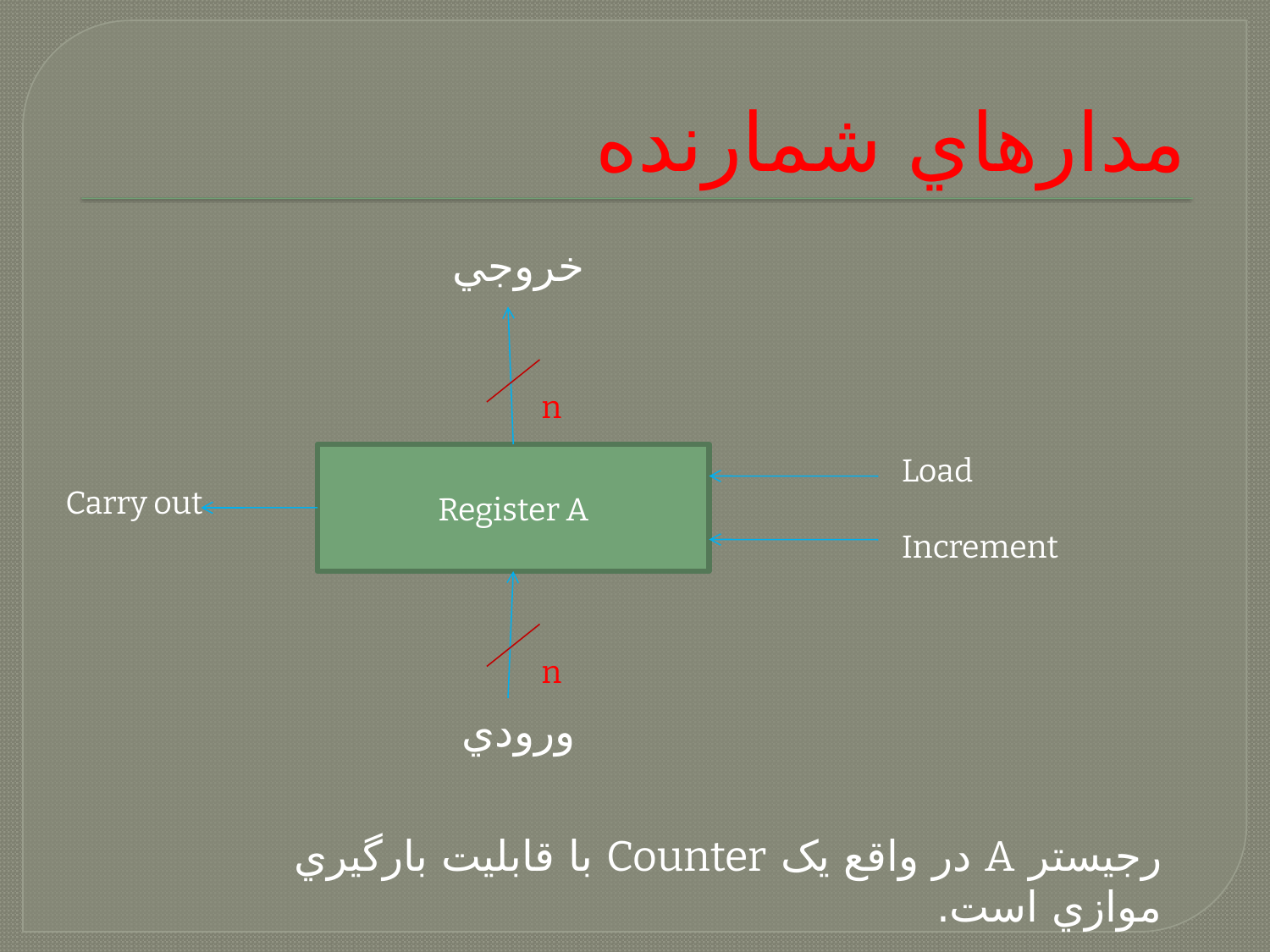

# مدارهاي شمارنده
خروجي
n
Register A
Load

Increment
Carry out
n
ورودي
رجيستر A در واقع يک Counter با قابليت بارگيري موازي است.